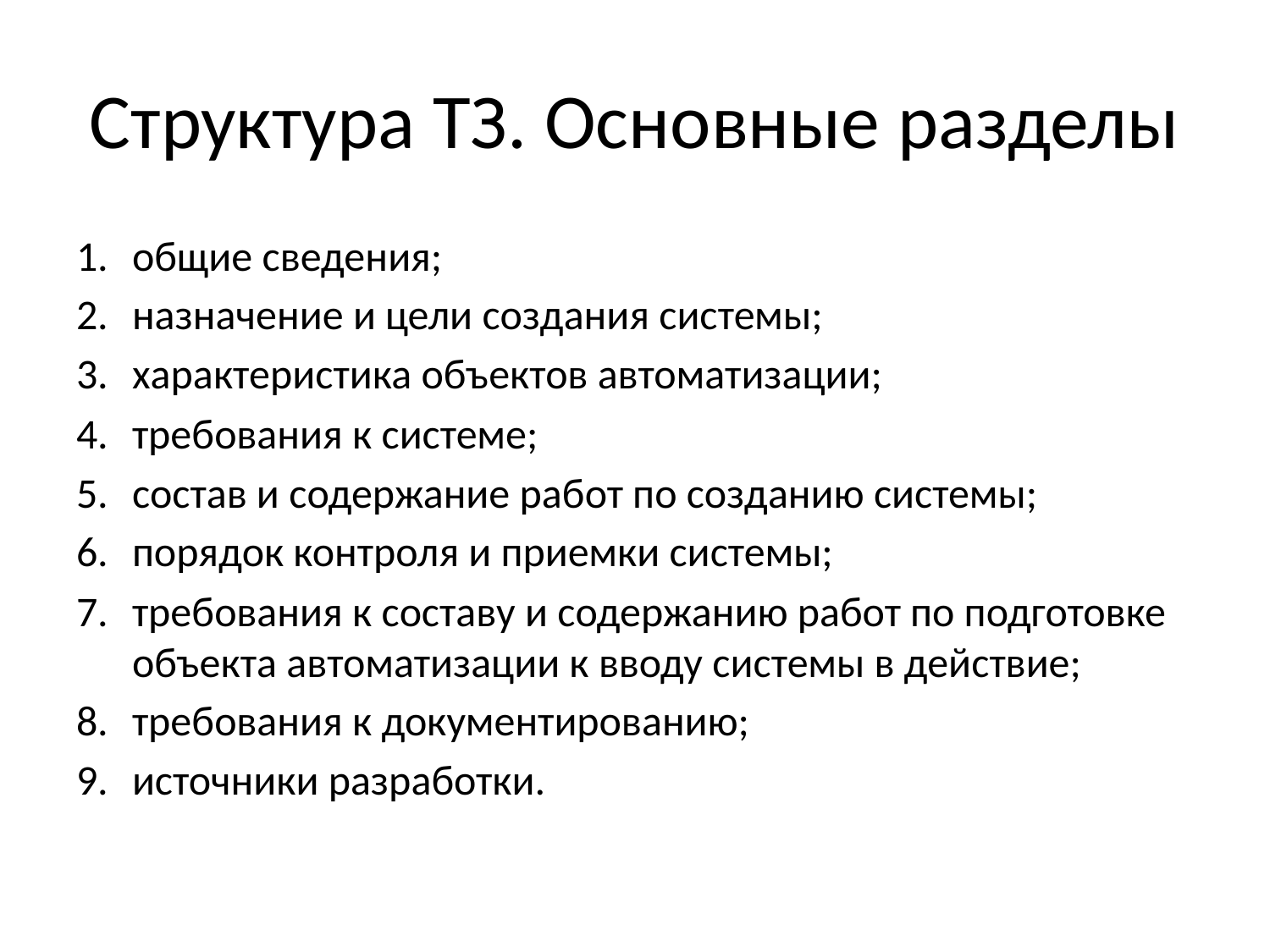

# Структура ТЗ. Основные разделы
общие сведения;
назначение и цели создания системы;
характеристика объектов автоматизации;
требования к системе;
состав и содержание работ по созданию системы;
порядок контроля и приемки системы;
требования к составу и содержанию работ по подготовке объекта автоматизации к вводу системы в действие;
требования к документированию;
источники разработки.